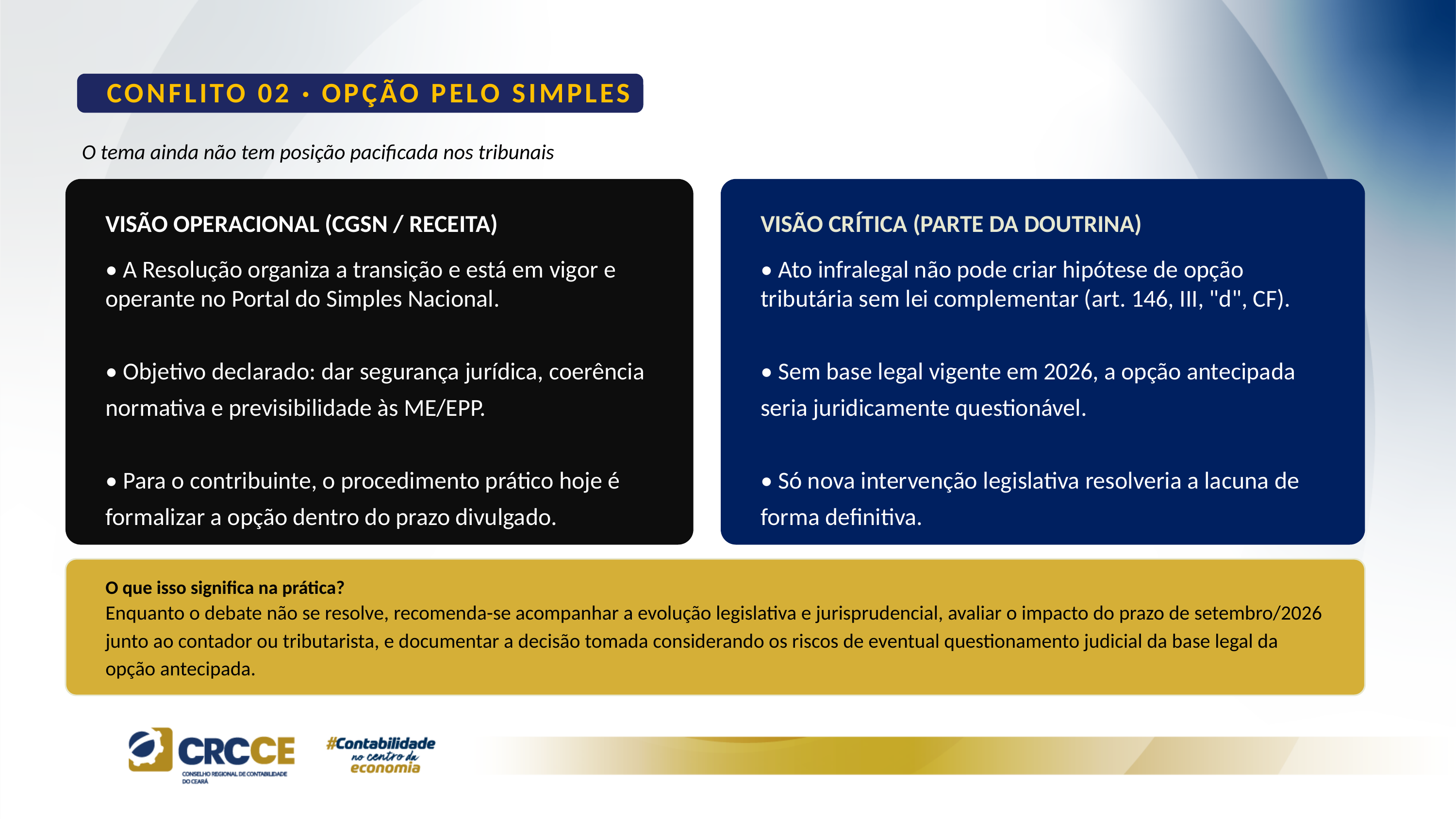

CONFLITO 02 · OPÇÃO PELO SIMPLES

O tema ainda não tem posição pacificada nos tribunais

VISÃO OPERACIONAL (CGSN / RECEITA)
VISÃO CRÍTICA (PARTE DA DOUTRINA)
• A Resolução organiza a transição e está em vigor e operante no Portal do Simples Nacional.

• Objetivo declarado: dar segurança jurídica, coerência normativa e previsibilidade às ME/EPP.

• Para o contribuinte, o procedimento prático hoje é formalizar a opção dentro do prazo divulgado.
• Ato infralegal não pode criar hipótese de opção tributária sem lei complementar (art. 146, III, "d", CF).

• Sem base legal vigente em 2026, a opção antecipada seria juridicamente questionável.

• Só nova intervenção legislativa resolveria a lacuna de forma definitiva.

O que isso significa na prática?
Enquanto o debate não se resolve, recomenda-se acompanhar a evolução legislativa e jurisprudencial, avaliar o impacto do prazo de setembro/2026 junto ao contador ou tributarista, e documentar a decisão tomada considerando os riscos de eventual questionamento judicial da base legal da opção antecipada.